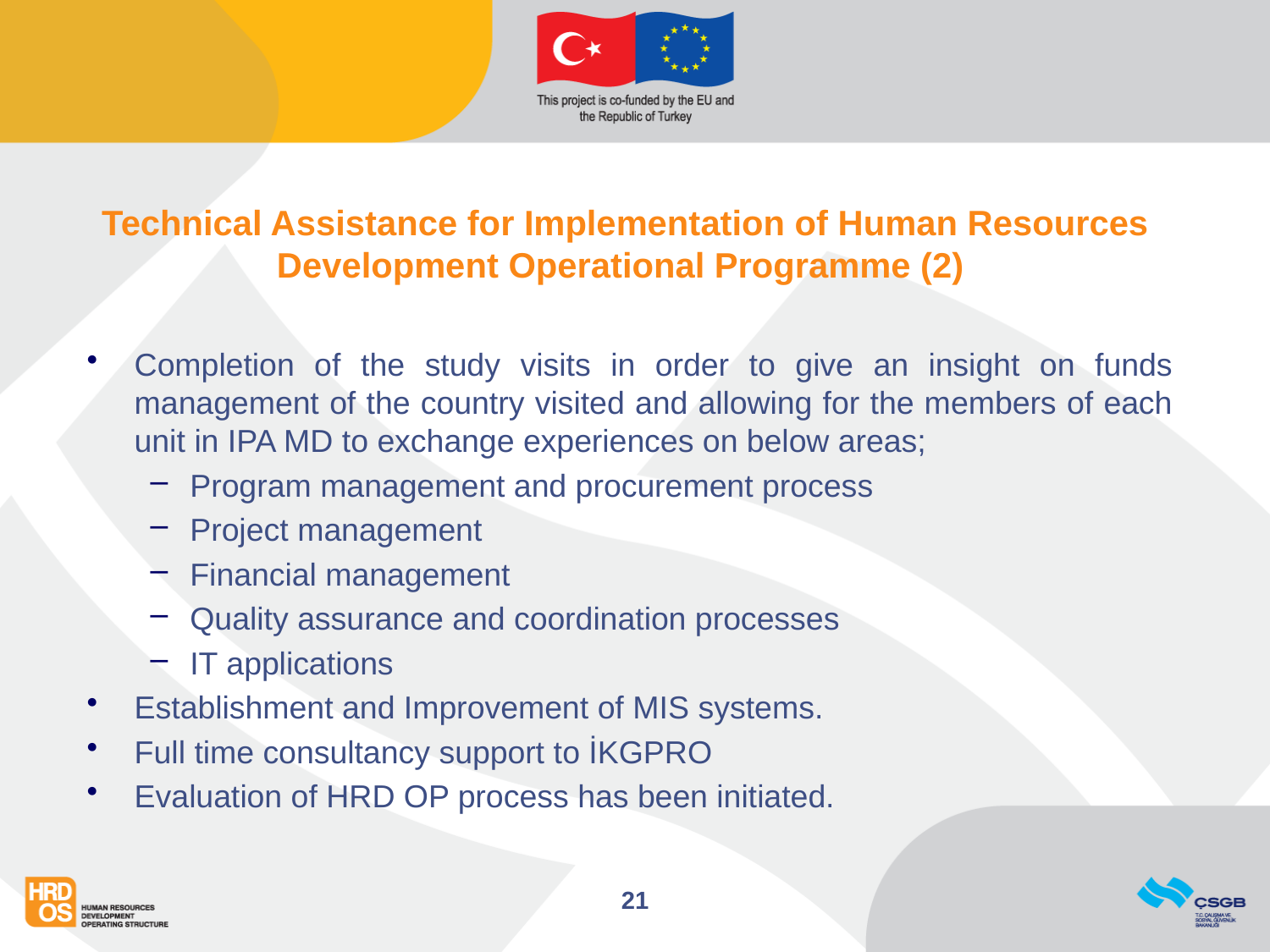

# Technical Assistance for Implementation of Human Resources Development Operational Programme (2)
Completion of the study visits in order to give an insight on funds management of the country visited and allowing for the members of each unit in IPA MD to exchange experiences on below areas;
Program management and procurement process
Project management
Financial management
Quality assurance and coordination processes
IT applications
Establishment and Improvement of MIS systems.
Full time consultancy support to İKGPRO
Evaluation of HRD OP process has been initiated.

21